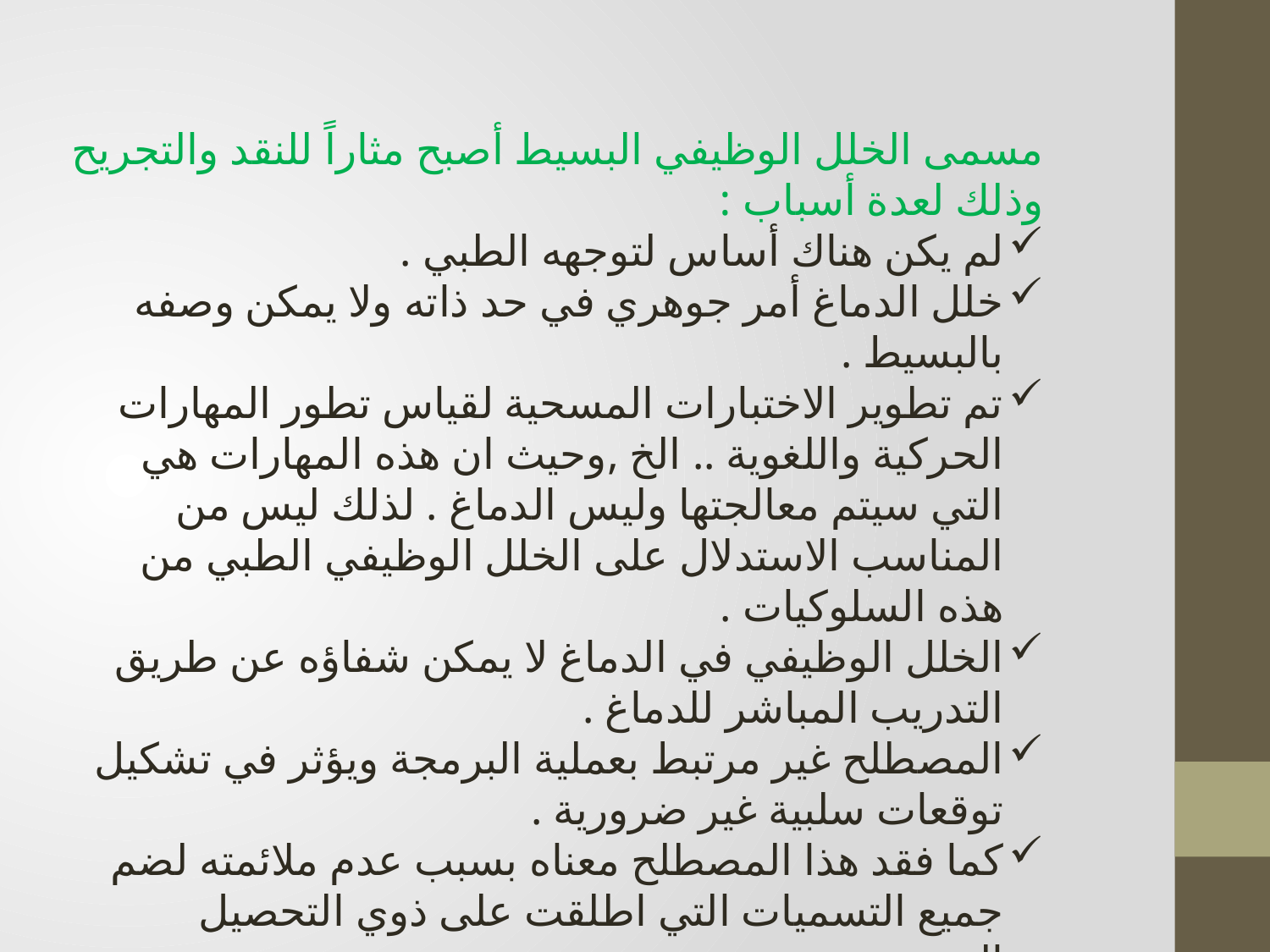

مسمى الخلل الوظيفي البسيط أصبح مثاراً للنقد والتجريح وذلك لعدة أسباب :
لم يكن هناك أساس لتوجهه الطبي .
خلل الدماغ أمر جوهري في حد ذاته ولا يمكن وصفه بالبسيط .
تم تطوير الاختبارات المسحية لقياس تطور المهارات الحركية واللغوية .. الخ ,وحيث ان هذه المهارات هي التي سيتم معالجتها وليس الدماغ . لذلك ليس من المناسب الاستدلال على الخلل الوظيفي الطبي من هذه السلوكيات .
الخلل الوظيفي في الدماغ لا يمكن شفاؤه عن طريق التدريب المباشر للدماغ .
المصطلح غير مرتبط بعملية البرمجة ويؤثر في تشكيل توقعات سلبية غير ضرورية .
كما فقد هذا المصطلح معناه بسبب عدم ملائمته لضم جميع التسميات التي اطلقت على ذوي التحصيل المنخفض .